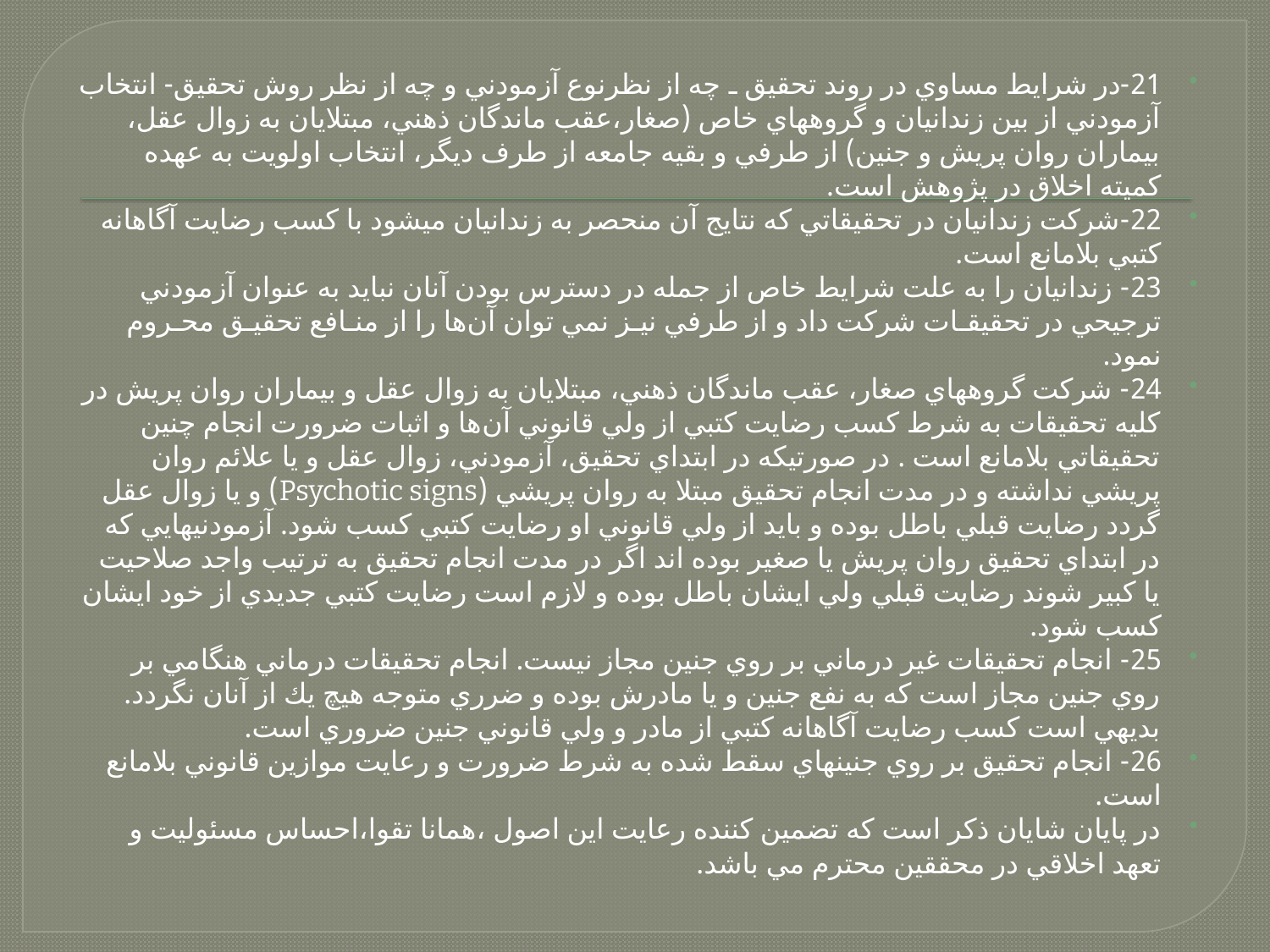

21-در شرايط مساوي در روند تحقيق ـ چه از نظرنوع آزمودني و چه از نظر روش تحقيق- انتخاب آزمودني از بين زندانيان و گروههاي خاص (صغار،عقب ماندگان ذهني، مبتلايان به زوال عقل، بيماران روان پريش و جنين) از طرفي و بقيه جامعه از طرف ديگر، انتخاب اولويت به عهده كميته اخلاق در پژوهش است.
22-شركت زندانيان در تحقيقاتي كه نتايج آن منحصر به زندانيان ميشود با كسب رضايت آگاهانه كتبي بلامانع است.
23- زندانيان را به علت شرايط خاص از جمله در دسترس بودن آنان نبايد به عنوان آزمودني ترجيحي در تحقيقـات شركت داد و از طرفي نيـز نمي توان آن‌ها را از منـافع تحقيـق محـروم نمود.
24- شركت گروههاي صغار، عقب ماندگان ذهني، مبتلايان به زوال عقل و بيماران روان پريش در كليه تحقيقات به شرط كسب رضايت كتبي از ولي قانوني آن‌ها و اثبات ضرورت انجام چنين تحقيقاتي بلامانع است . در صورتيكه در ابتداي تحقيق، آزمودني، زوال عقل و يا علائم روان پريشي نداشته و در مدت انجام تحقيق مبتلا به روان پريشي (Psychotic signs) و يا زوال عقل گردد رضايت قبلي باطل بوده و بايد از ولي قانوني او رضايت كتبي كسب شود. آزمودنيهايي كه در ابتداي تحقيق روان پريش يا صغير بوده اند اگر در مدت انجام تحقيق به ترتيب واجد صلاحيت يا كبير شوند رضايت قبلي ولي ايشان باطل بوده و لازم است رضايت كتبي جديدي از خود ايشان كسب شود.
25- انجام تحقيقات غير درماني بر روي جنين مجاز نيست. انجام تحقيقات درماني هنگامي بر روي جنين مجاز است كه به نفع جنين و يا مادرش بوده و ضرري متوجه هيچ يك از آنان نگردد. بديهي است كسب رضايت آگاهانه كتبي از مادر و ولي قانوني جنين ضروري است.
26- انجام تحقيق بر روي جنينهاي سقط شده به شرط ضرورت و رعايت موازين قانوني بلامانع است.
در پايان شايان ذكر است كه تضمين كننده رعايت اين اصول ،‌همانا تقوا،‌احساس مسئوليت و تعهد اخلاقي در محققين محترم مي باشد.